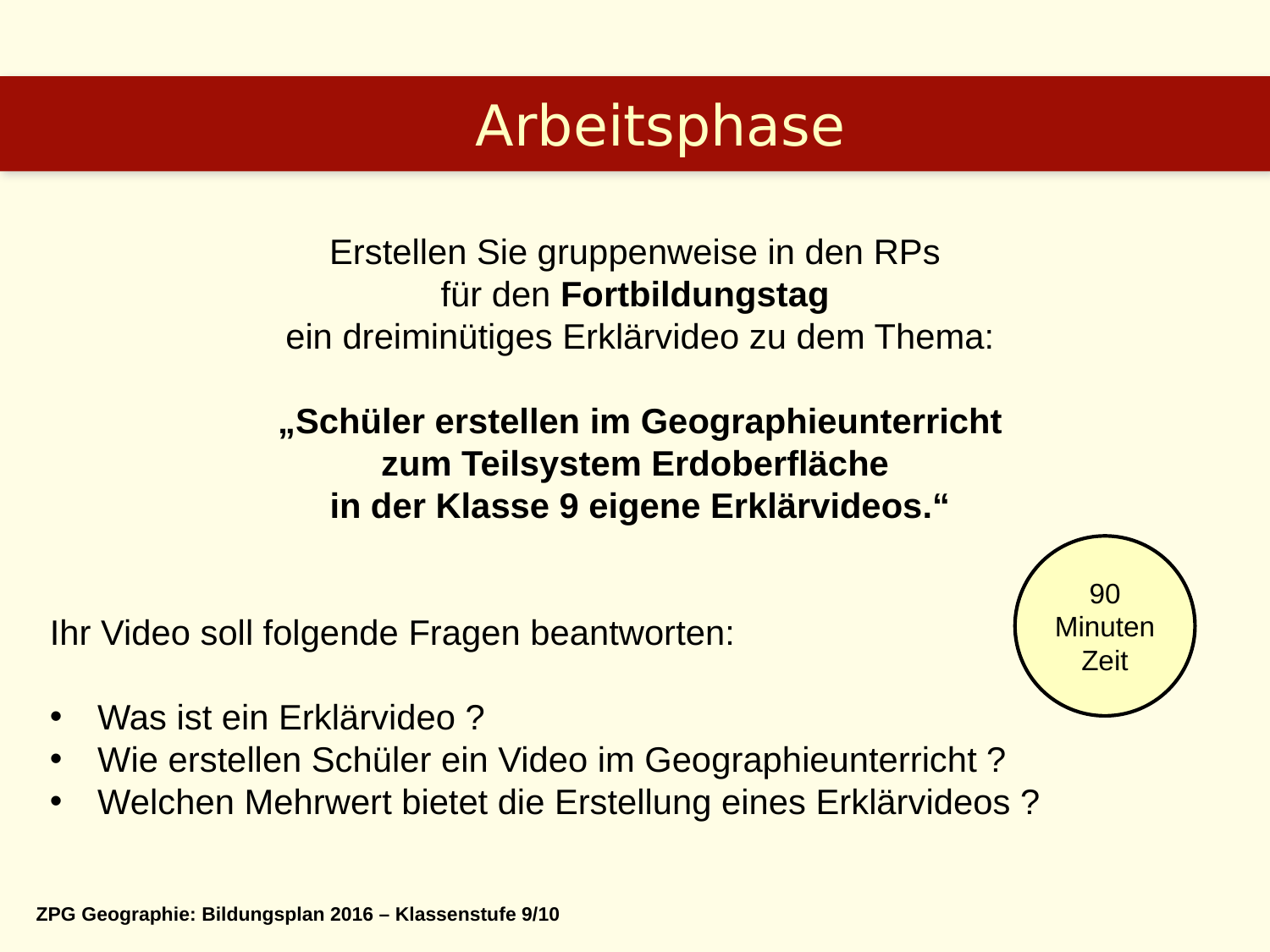

Arbeitsphase

Erstellen Sie gruppenweise in den RPs
für den Fortbildungstag
ein dreiminütiges Erklärvideo zu dem Thema:

„Schüler erstellen im Geographieunterricht
zum Teilsystem Erdoberfläche
in der Klasse 9 eigene Erklärvideos.“

Ihr Video soll folgende Fragen beantworten:

Was ist ein Erklärvideo ?
Wie erstellen Schüler ein Video im Geographieunterricht ?
Welchen Mehrwert bietet die Erstellung eines Erklärvideos ?

90 Minuten Zeit